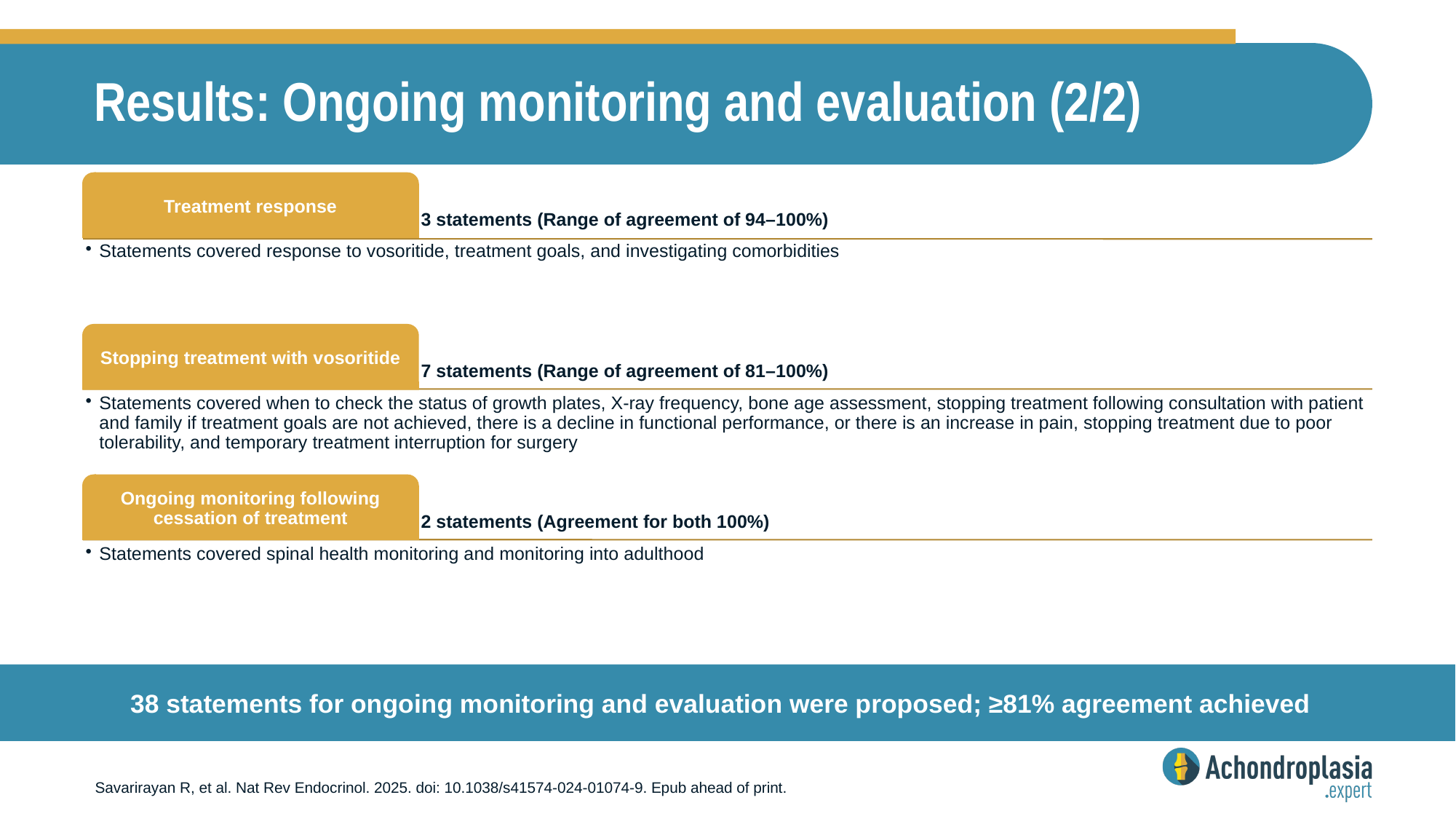

# Results: Ongoing monitoring and evaluation (2/2)
3 statements (Range of agreement of 94–100%)
Treatment response
Statements covered response to vosoritide, treatment goals, and investigating comorbidities
7 statements (Range of agreement of 81–100%)
Stopping treatment with vosoritide
Statements covered when to check the status of growth plates, X-ray frequency, bone age assessment, stopping treatment following consultation with patient and family if treatment goals are not achieved, there is a decline in functional performance, or there is an increase in pain, stopping treatment due to poor tolerability, and temporary treatment interruption for surgery
2 statements (Agreement for both 100%)
Ongoing monitoring following cessation of treatment
Statements covered spinal health monitoring and monitoring into adulthood
38 statements for ongoing monitoring and evaluation were proposed; ≥81% agreement achieved
Savarirayan R, et al. Nat Rev Endocrinol. 2025. doi: 10.1038/s41574-024-01074-9. Epub ahead of print.